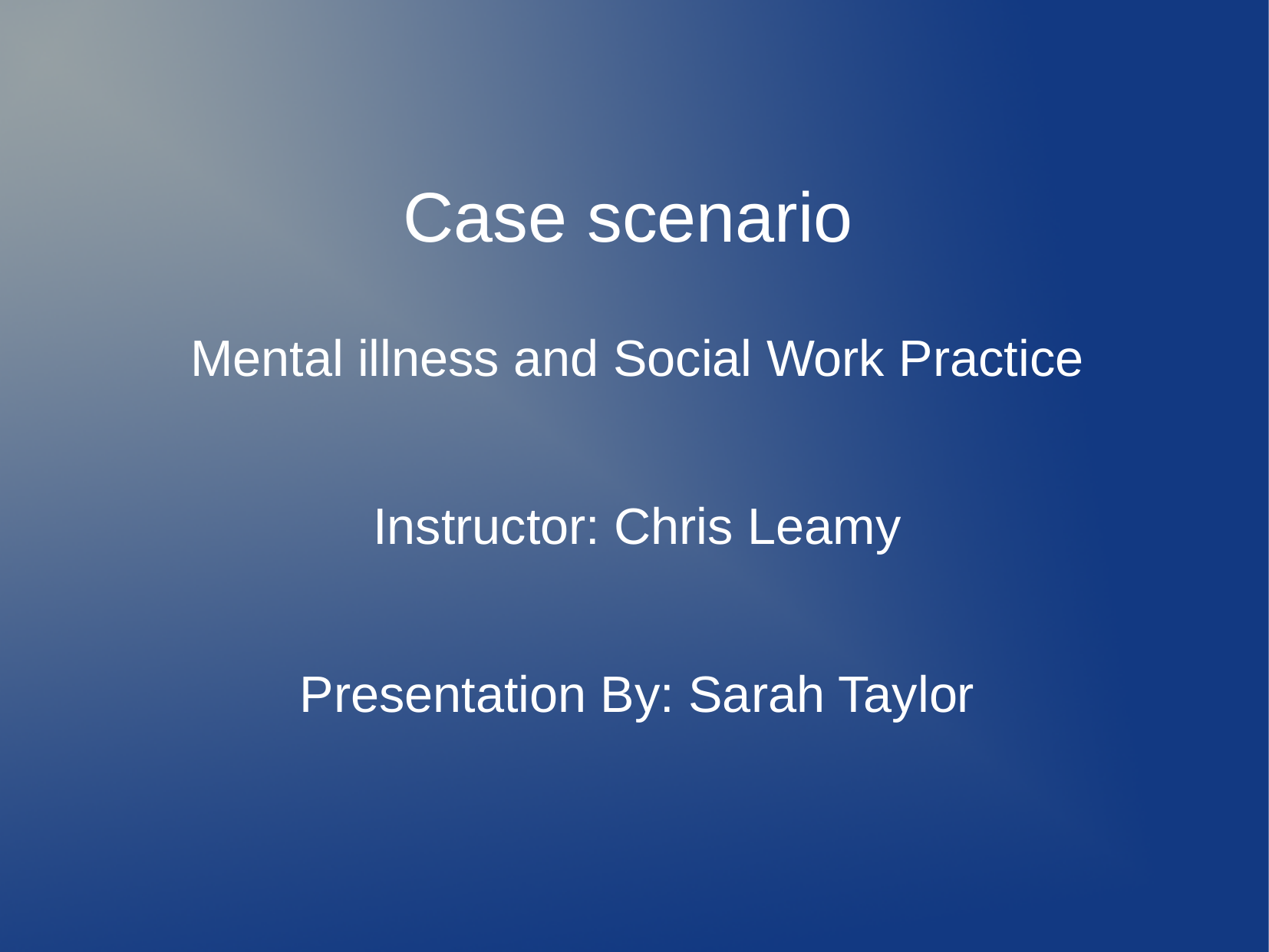

Mental illness and Social Work Practice

Instructor: Chris Leamy

Presentation By: Sarah Taylor
Case scenario